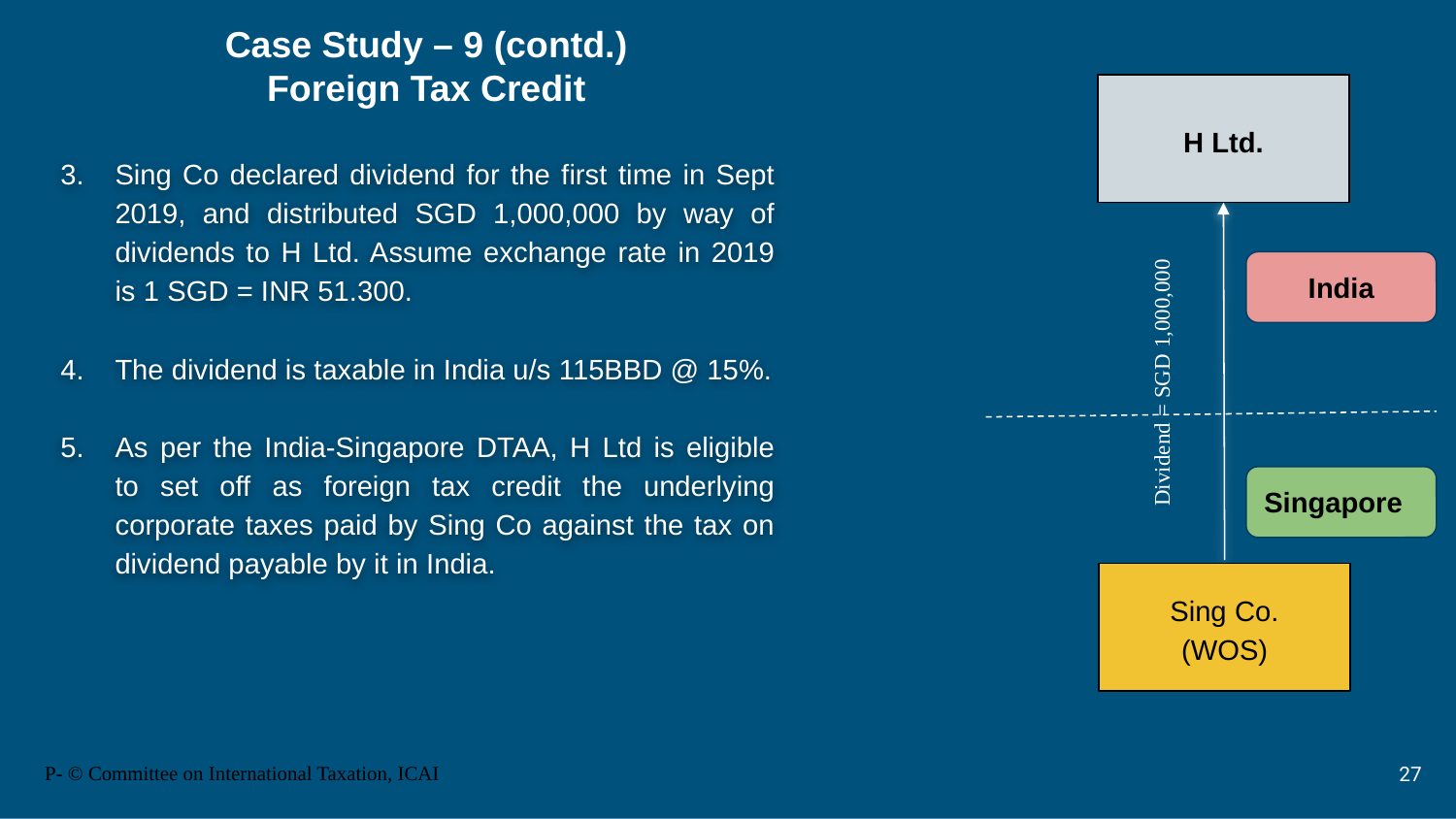

# Case Study – 9 (contd.) Foreign Tax Credit
H Ltd.
Sing Co declared dividend for the first time in Sept 2019, and distributed SGD 1,000,000 by way of dividends to H Ltd. Assume exchange rate in 2019 is 1 SGD = INR 51.300.

The dividend is taxable in India u/s 115BBD @ 15%.

As per the India-Singapore DTAA, H Ltd is eligible to set off as foreign tax credit the underlying corporate taxes paid by Sing Co against the tax on dividend payable by it in India.
Dividend = SGD 1,000,000
India
Singapore
Sing Co.
(WOS)
27
P- © Committee on International Taxation, ICAI